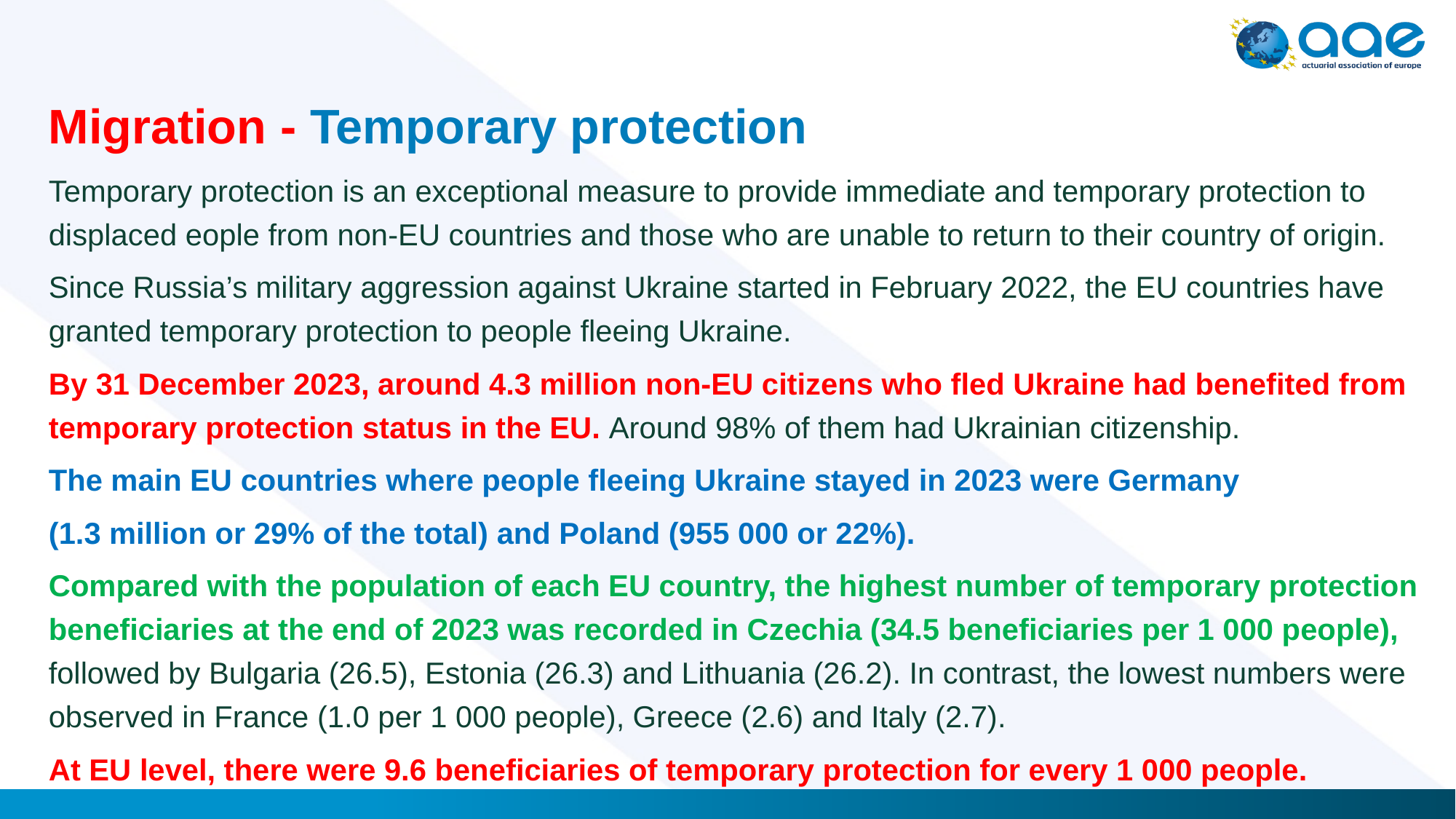

# Migration - Temporary protection
Temporary protection is an exceptional measure to provide immediate and temporary protection to displaced eople from non-EU countries and those who are unable to return to their country of origin.
Since Russia’s military aggression against Ukraine started in February 2022, the EU countries have granted temporary protection to people fleeing Ukraine.
By 31 December 2023, around 4.3 million non-EU citizens who fled Ukraine had benefited from temporary protection status in the EU. Around 98% of them had Ukrainian citizenship.
The main EU countries where people fleeing Ukraine stayed in 2023 were Germany
(1.3 million or 29% of the total) and Poland (955 000 or 22%).
Compared with the population of each EU country, the highest number of temporary protection beneficiaries at the end of 2023 was recorded in Czechia (34.5 beneficiaries per 1 000 people), followed by Bulgaria (26.5), Estonia (26.3) and Lithuania (26.2). In contrast, the lowest numbers were observed in France (1.0 per 1 000 people), Greece (2.6) and Italy (2.7).
At EU level, there were 9.6 beneficiaries of temporary protection for every 1 000 people.